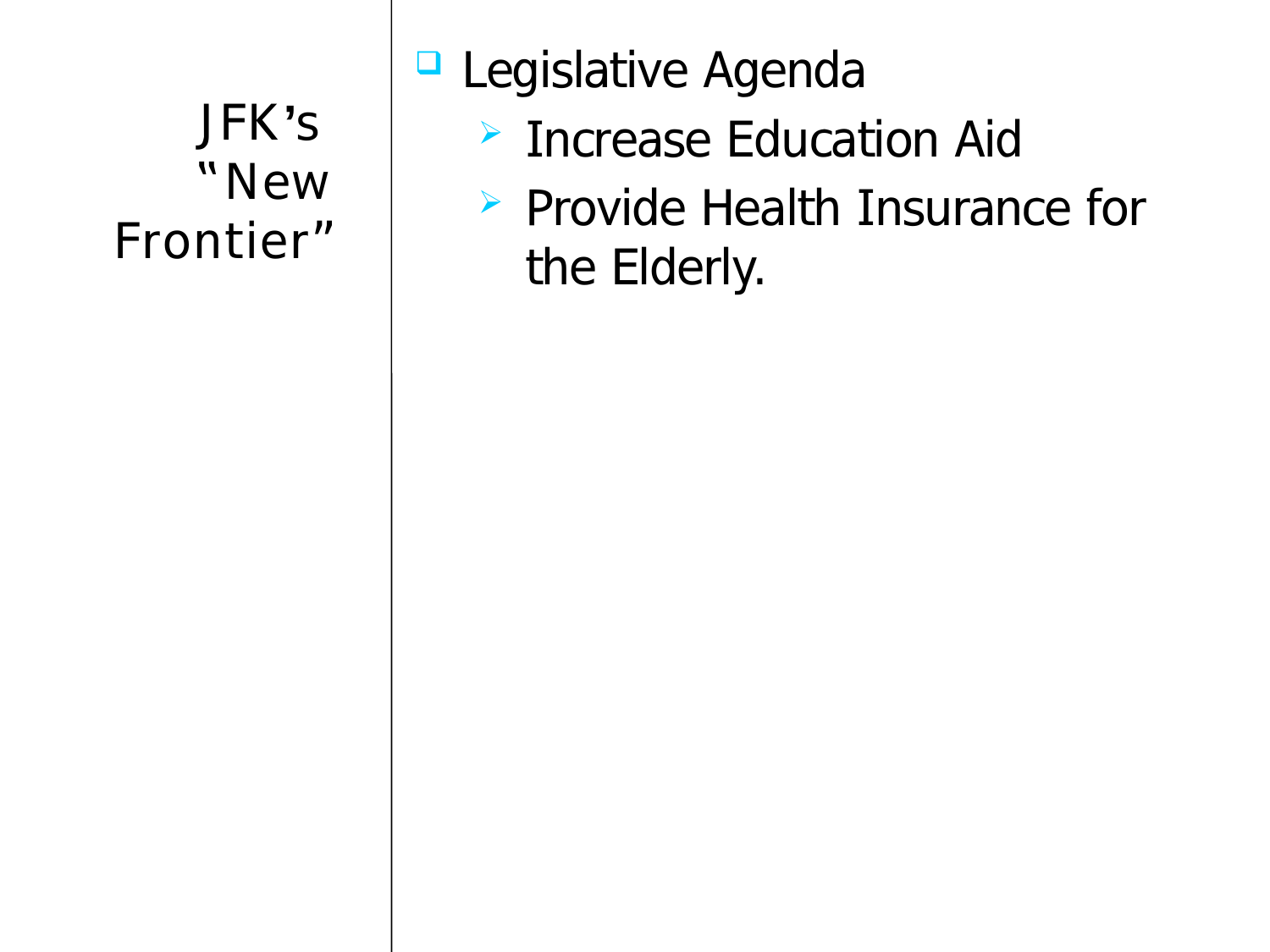

Legislative Agenda
Increase Education Aid
Provide Health Insurance for the Elderly.
JFK’s
“New Frontier”